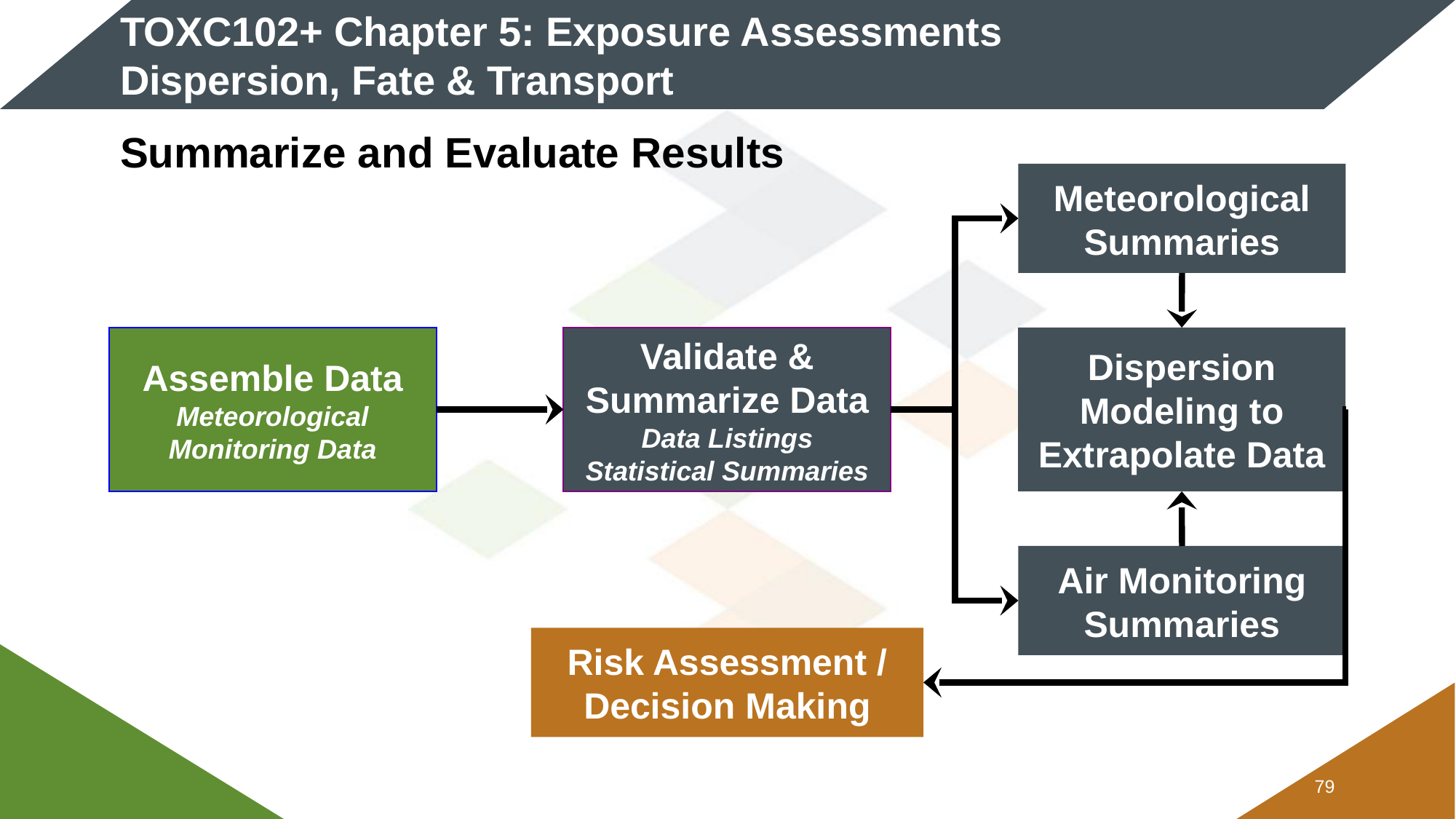

# TOXC102+ Chapter 5: Exposure Assessments Dispersion, Fate & Transport
Summarize and Evaluate Results
Meteorological Summaries
Assemble Data
Meteorological
Monitoring Data
Validate & Summarize Data
Data Listings
Statistical Summaries
Dispersion Modeling to Extrapolate Data
Air Monitoring Summaries
Risk Assessment / Decision Making
79